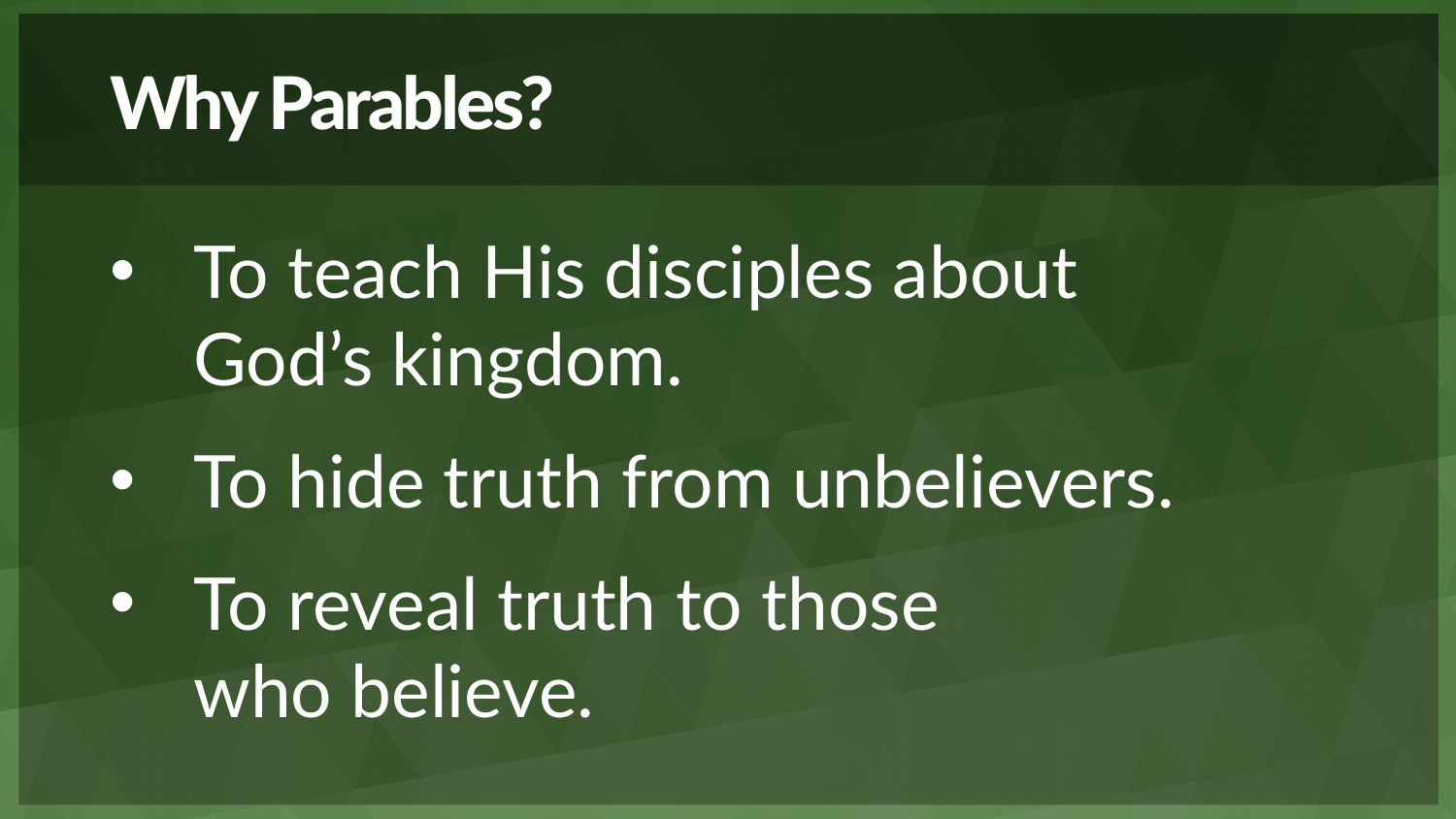

# Why Parables?
To teach His disciples about
God’s kingdom.
To hide truth from unbelievers.
To reveal truth to those
who believe.